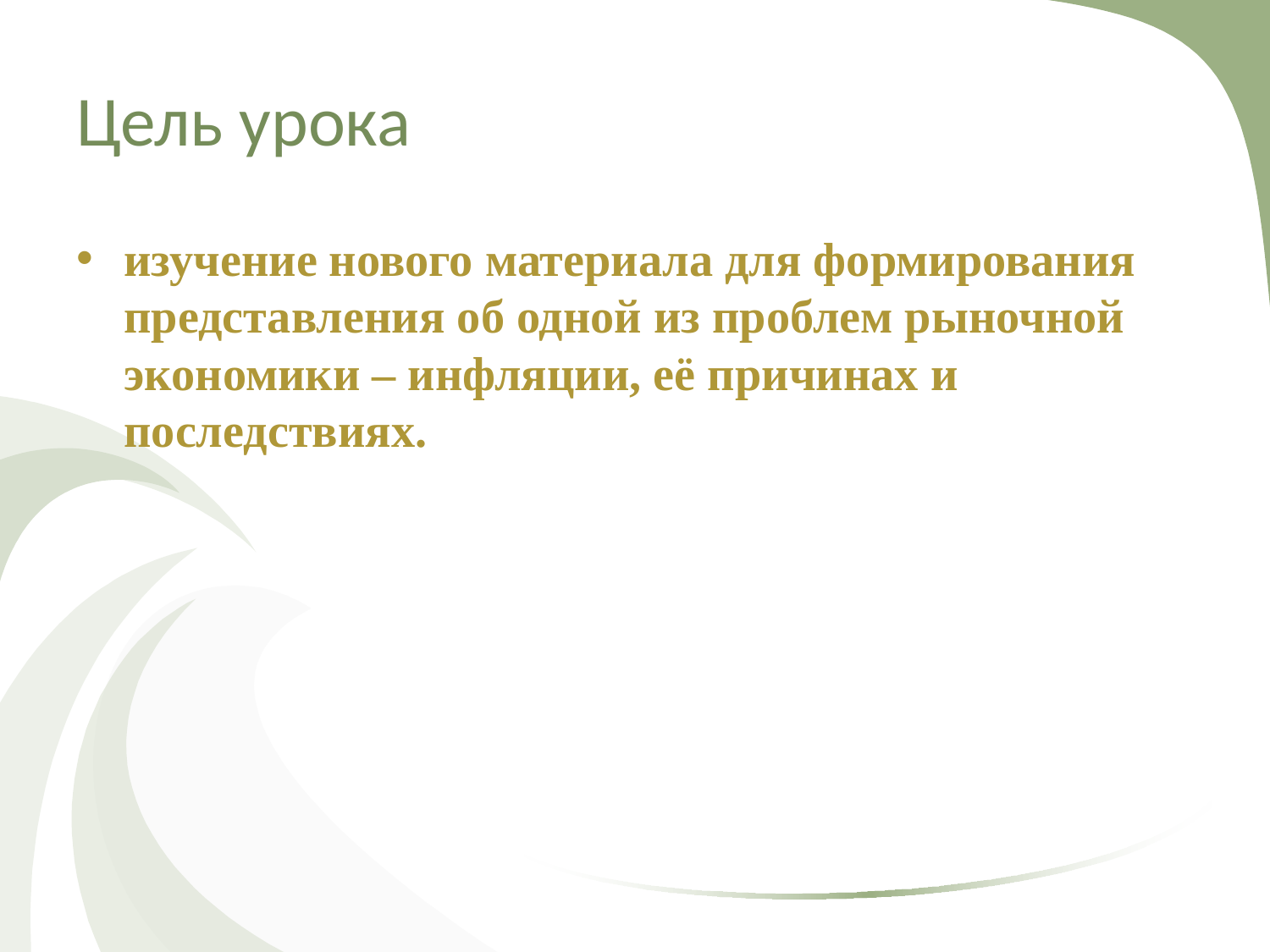

# Цель урока
изучение нового материала для формирования представления об одной из проблем рыночной экономики – инфляции, её причинах и последствиях.